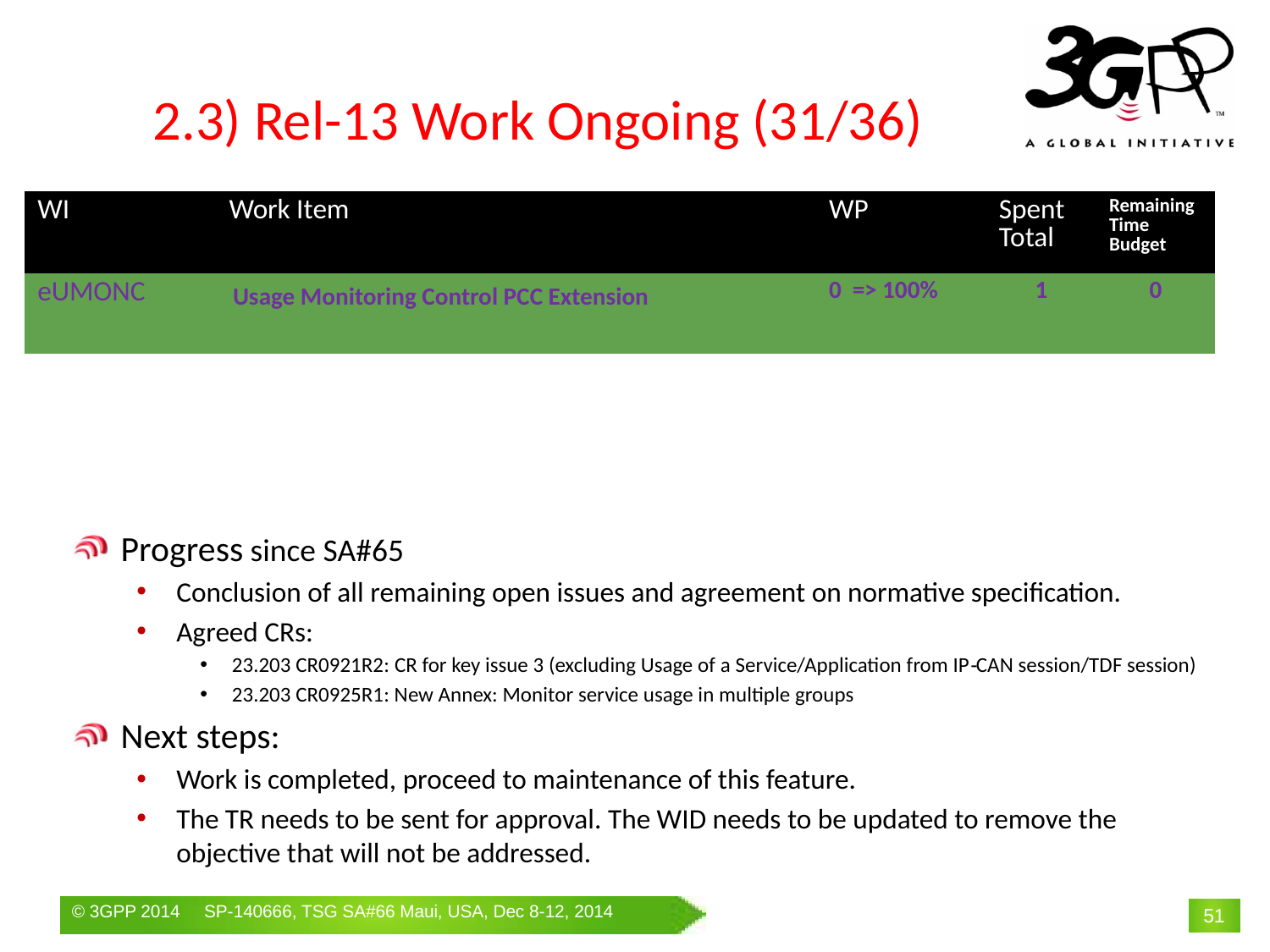

# 2.3) Rel-13 Work Ongoing (31/36)
| WI | Work Item | WP | Spent Total | Remaining Time Budget |
| --- | --- | --- | --- | --- |
| eUMONC | Usage Monitoring Control PCC Extension | 0 => 100% | 1 | 0 |
Progress since SA#65
Conclusion of all remaining open issues and agreement on normative specification.
Agreed CRs:
23.203 CR0921R2: CR for key issue 3 (excluding Usage of a Service/Application from IP‑CAN session/TDF session)
23.203 CR0925R1: New Annex: Monitor service usage in multiple groups
Next steps:
Work is completed, proceed to maintenance of this feature.
The TR needs to be sent for approval. The WID needs to be updated to remove the objective that will not be addressed.